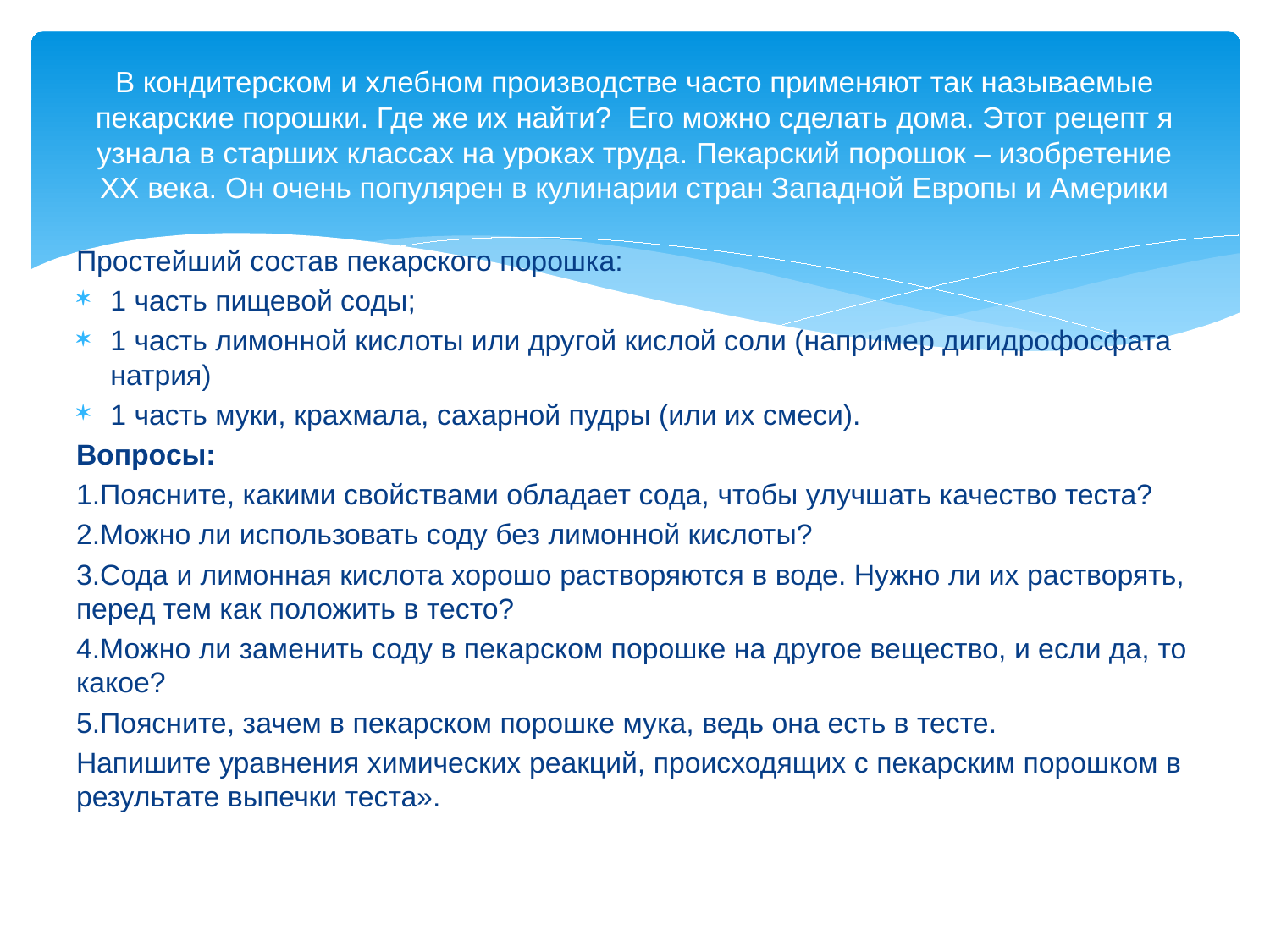

# В кондитерском и хлебном производстве часто применяют так называемые пекарские порошки. Где же их найти?  Его можно сделать дома. Этот рецепт я узнала в старших классах на уроках труда. Пекарский порошок – изобретение XX века. Он очень популярен в кулинарии стран Западной Европы и Америки
Простейший состав пекарского порошка:
1 часть пищевой соды;
1 часть лимонной кислоты или другой кислой соли (например дигидрофосфата натрия)
1 часть муки, крахмала, сахарной пудры (или их смеси).
Вопросы:
1.Поясните, какими свойствами обладает сода, чтобы улучшать качество теста?
2.Можно ли использовать соду без лимонной кислоты?
3.Сода и лимонная кислота хорошо растворяются в воде. Нужно ли их растворять, перед тем как положить в тесто?
4.Можно ли заменить соду в пекарском порошке на другое вещество, и если да, то какое?
5.Поясните, зачем в пекарском порошке мука, ведь она есть в тесте.
Напишите уравнения химических реакций, происходящих с пекарским порошком в результате выпечки теста».